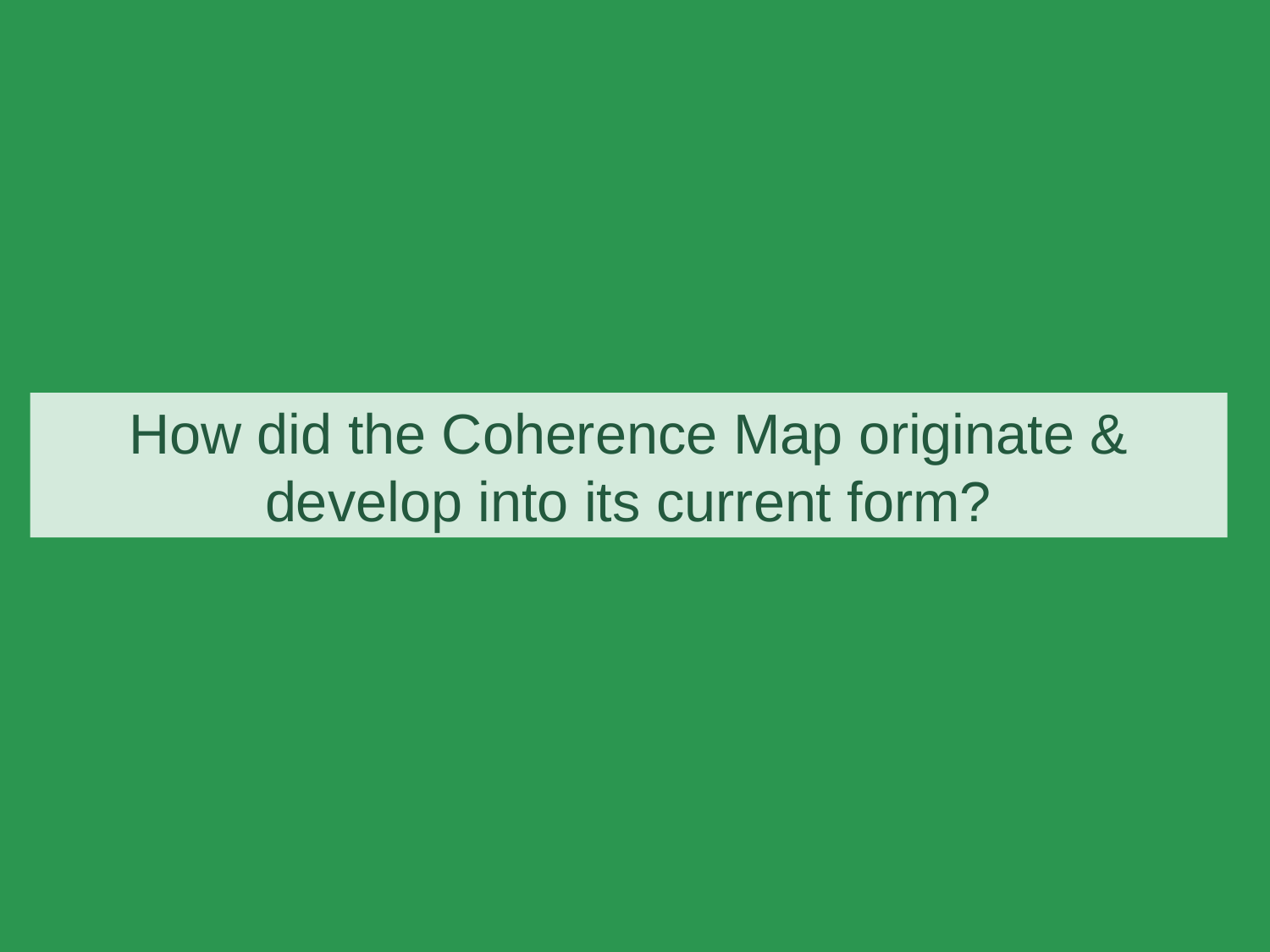

# How did the Coherence Map originate & develop into its current form?